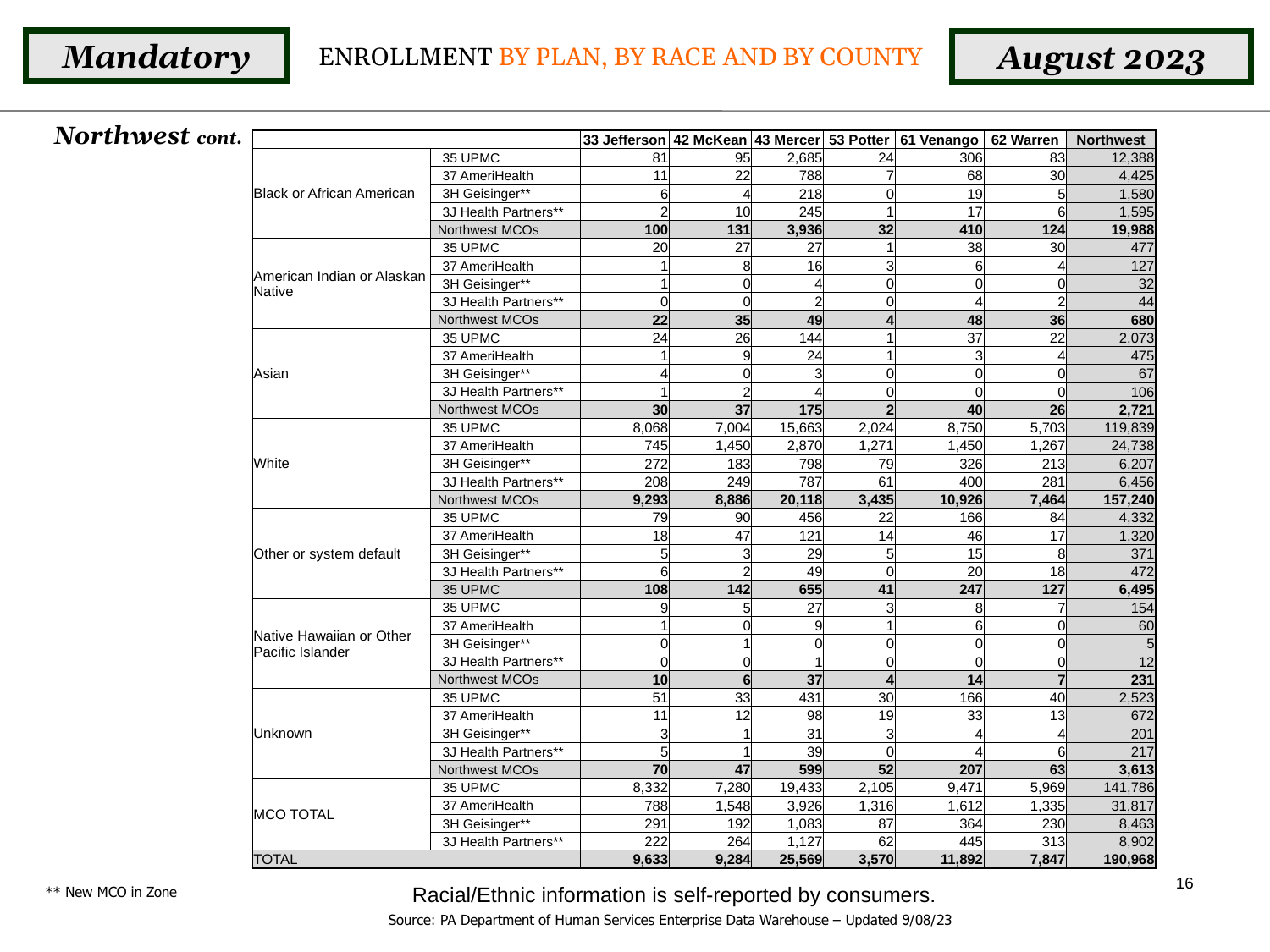

Mandatory
August 2023
ENROLLMENT BY PLAN, BY RACE AND BY COUNTY

Northwest cont.
|  |  | 33 Jefferson | 42 McKean | 43 Mercer | 53 Potter | 61 Venango | 62 Warren | Northwest |
| --- | --- | --- | --- | --- | --- | --- | --- | --- |
| Black or African American | 35 UPMC | 81 | 95 | 2,685 | 24 | 306 | 83 | 12,388 |
|  | 37 AmeriHealth | 11 | 22 | 788 | 7 | 68 | 30 | 4,425 |
|  | 3H Geisinger\*\* | 6 | 4 | 218 | 0 | 19 | 5 | 1,580 |
|  | 3J Health Partners\*\* | 2 | 10 | 245 | 1 | 17 | 6 | 1,595 |
|  | Northwest MCOs | 100 | 131 | 3,936 | 32 | 410 | 124 | 19,988 |
| American Indian or Alaskan Native | 35 UPMC | 20 | 27 | 27 | 1 | 38 | 30 | 477 |
|  | 37 AmeriHealth | 1 | 8 | 16 | 3 | 6 | 4 | 127 |
|  | 3H Geisinger\*\* | 1 | 0 | 4 | 0 | 0 | 0 | 32 |
|  | 3J Health Partners\*\* | 0 | 0 | 2 | 0 | 4 | 2 | 44 |
|  | Northwest MCOs | 22 | 35 | 49 | 4 | 48 | 36 | 680 |
| Asian | 35 UPMC | 24 | 26 | 144 | 1 | 37 | 22 | 2,073 |
|  | 37 AmeriHealth | 1 | 9 | 24 | 1 | 3 | 4 | 475 |
|  | 3H Geisinger\*\* | 4 | 0 | 3 | 0 | 0 | 0 | 67 |
|  | 3J Health Partners\*\* | 1 | 2 | 4 | 0 | 0 | 0 | 106 |
|  | Northwest MCOs | 30 | 37 | 175 | 2 | 40 | 26 | 2,721 |
| White | 35 UPMC | 8,068 | 7,004 | 15,663 | 2,024 | 8,750 | 5,703 | 119,839 |
|  | 37 AmeriHealth | 745 | 1,450 | 2,870 | 1,271 | 1,450 | 1,267 | 24,738 |
|  | 3H Geisinger\*\* | 272 | 183 | 798 | 79 | 326 | 213 | 6,207 |
|  | 3J Health Partners\*\* | 208 | 249 | 787 | 61 | 400 | 281 | 6,456 |
|  | Northwest MCOs | 9,293 | 8,886 | 20,118 | 3,435 | 10,926 | 7,464 | 157,240 |
| Other or system default | 35 UPMC | 79 | 90 | 456 | 22 | 166 | 84 | 4,332 |
|  | 37 AmeriHealth | 18 | 47 | 121 | 14 | 46 | 17 | 1,320 |
|  | 3H Geisinger\*\* | 5 | 3 | 29 | 5 | 15 | 8 | 371 |
|  | 3J Health Partners\*\* | 6 | 2 | 49 | 0 | 20 | 18 | 472 |
|  | 35 UPMC | 108 | 142 | 655 | 41 | 247 | 127 | 6,495 |
| Native Hawaiian or Other Pacific Islander | 35 UPMC | 9 | 5 | 27 | 3 | 8 | 7 | 154 |
|  | 37 AmeriHealth | 1 | 0 | 9 | 1 | 6 | 0 | 60 |
|  | 3H Geisinger\*\* | 0 | 1 | 0 | 0 | 0 | 0 | 5 |
|  | 3J Health Partners\*\* | 0 | 0 | 1 | 0 | 0 | 0 | 12 |
|  | Northwest MCOs | 10 | 6 | 37 | 4 | 14 | 7 | 231 |
| Unknown | 35 UPMC | 51 | 33 | 431 | 30 | 166 | 40 | 2,523 |
|  | 37 AmeriHealth | 11 | 12 | 98 | 19 | 33 | 13 | 672 |
|  | 3H Geisinger\*\* | 3 | 1 | 31 | 3 | 4 | 4 | 201 |
|  | 3J Health Partners\*\* | 5 | 1 | 39 | 0 | 4 | 6 | 217 |
|  | Northwest MCOs | 70 | 47 | 599 | 52 | 207 | 63 | 3,613 |
| MCO TOTAL | 35 UPMC | 8,332 | 7,280 | 19,433 | 2,105 | 9,471 | 5,969 | 141,786 |
|  | 37 AmeriHealth | 788 | 1,548 | 3,926 | 1,316 | 1,612 | 1,335 | 31,817 |
|  | 3H Geisinger\*\* | 291 | 192 | 1,083 | 87 | 364 | 230 | 8,463 |
|  | 3J Health Partners\*\* | 222 | 264 | 1,127 | 62 | 445 | 313 | 8,902 |
| TOTAL |  | 9,633 | 9,284 | 25,569 | 3,570 | 11,892 | 7,847 | 190,968 |
16
Racial/Ethnic information is self-reported by consumers.
** New MCO in Zone
Source: PA Department of Human Services Enterprise Data Warehouse – Updated 9/08/23